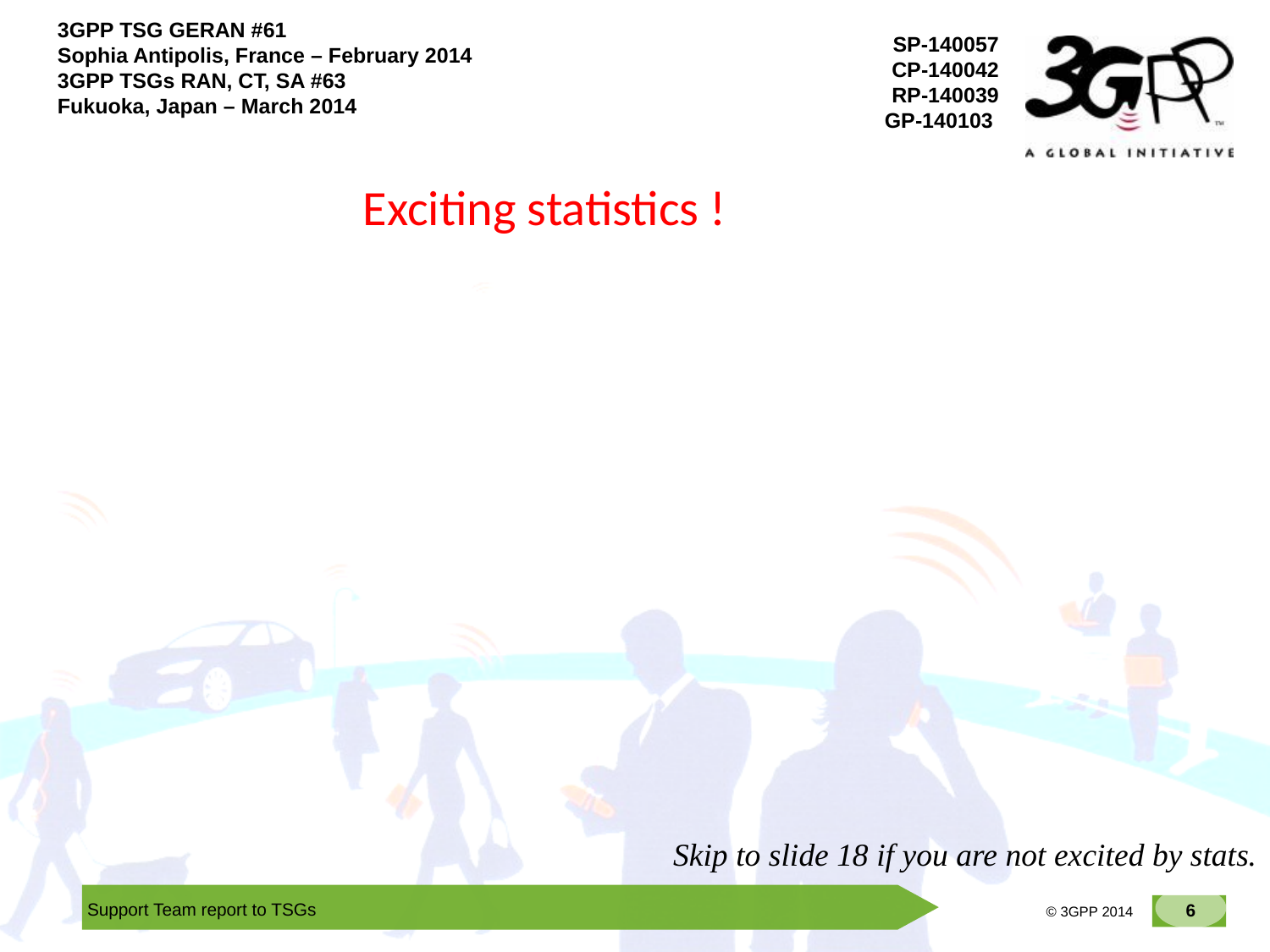

Exciting statistics !
Skip to slide 18 if you are not excited by stats.